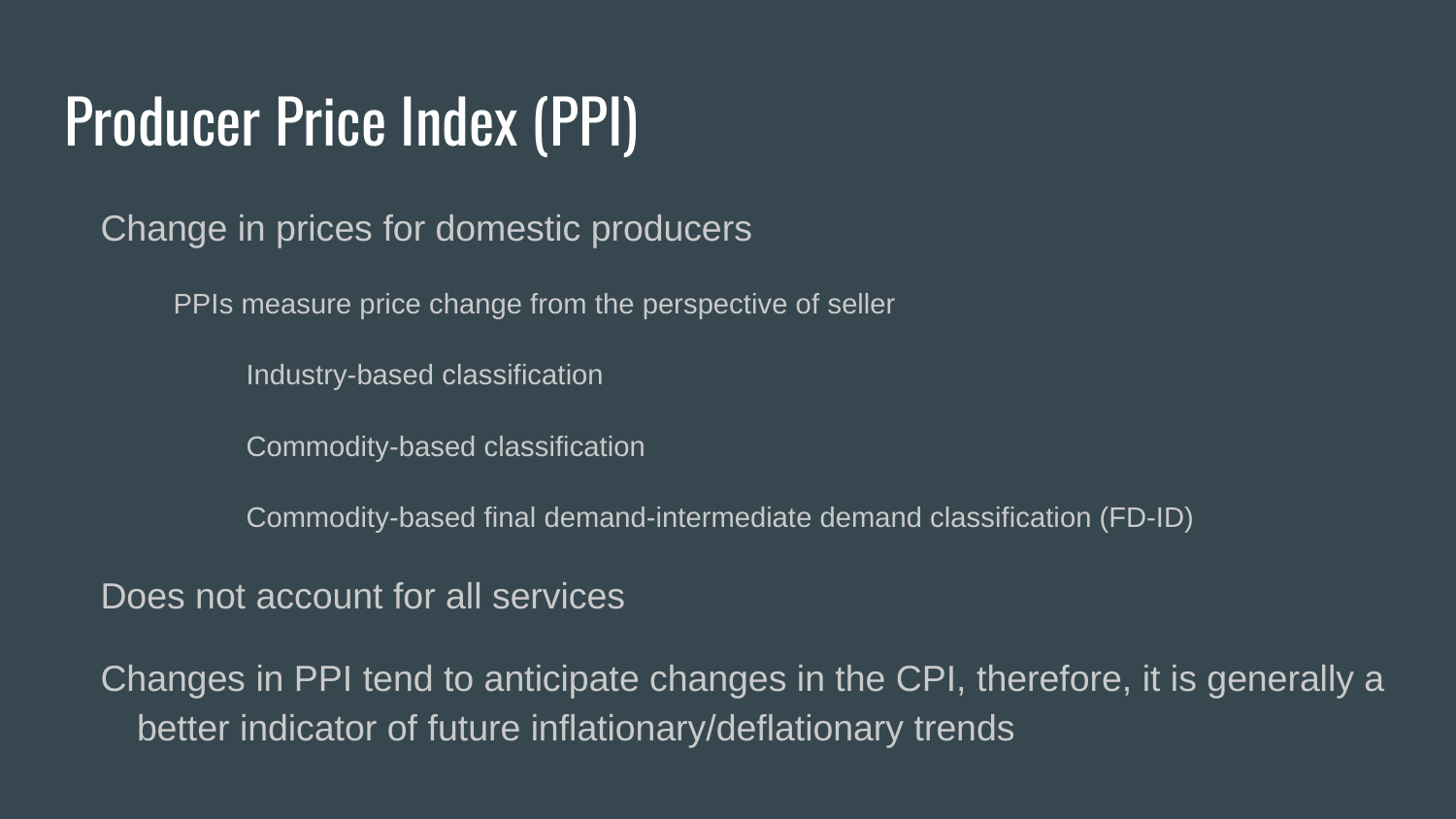

# Producer Price Index (PPI)
Change in prices for domestic producers
PPIs measure price change from the perspective of seller
Industry-based classification
Commodity-based classification
Commodity-based final demand-intermediate demand classification (FD-ID)
Does not account for all services
Changes in PPI tend to anticipate changes in the CPI, therefore, it is generally a better indicator of future inflationary/deflationary trends